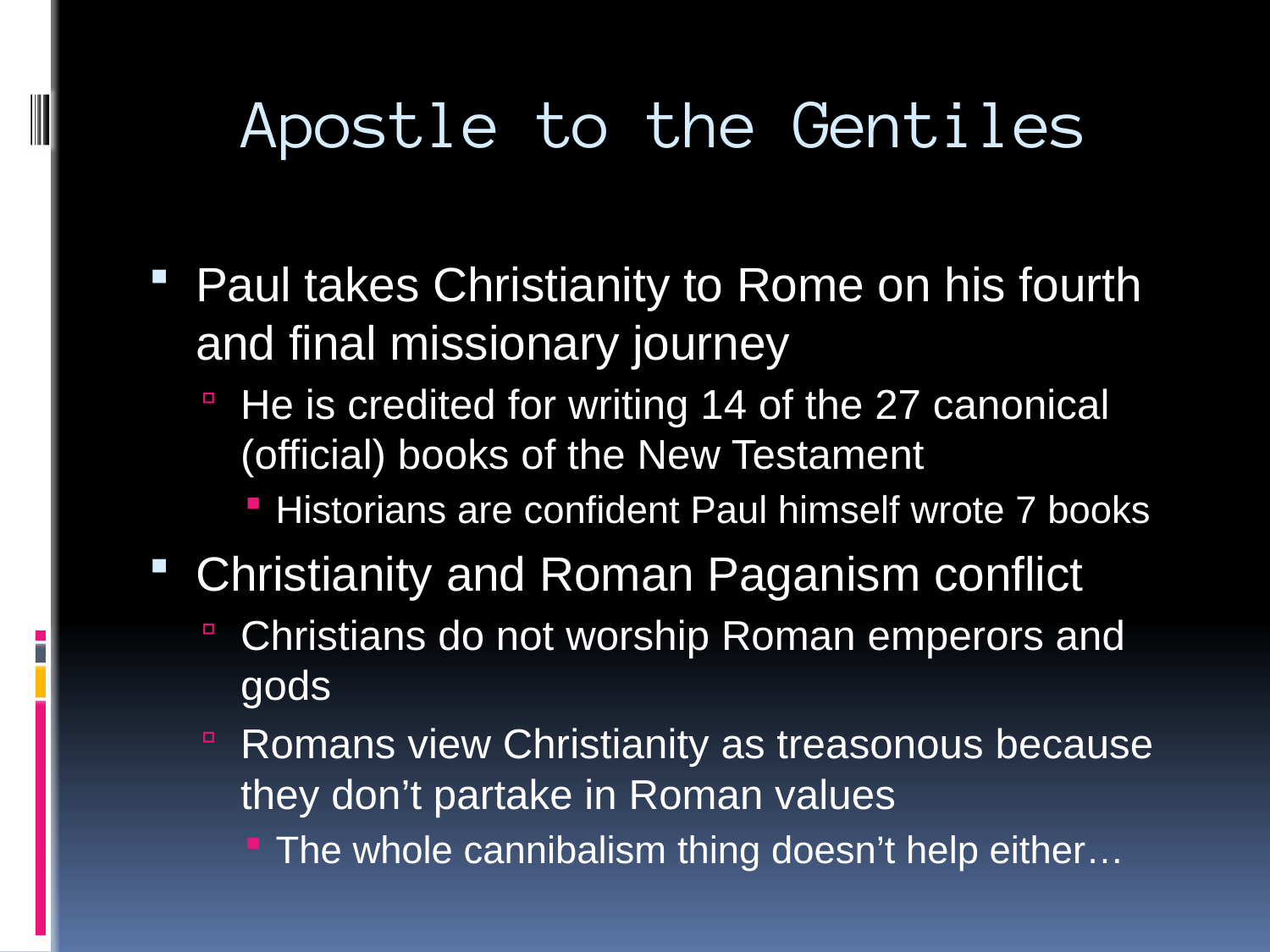

# Apostle to the Gentiles
Paul takes Christianity to Rome on his fourth and final missionary journey
He is credited for writing 14 of the 27 canonical (official) books of the New Testament
Historians are confident Paul himself wrote 7 books
Christianity and Roman Paganism conflict
Christians do not worship Roman emperors and gods
Romans view Christianity as treasonous because they don’t partake in Roman values
The whole cannibalism thing doesn’t help either…